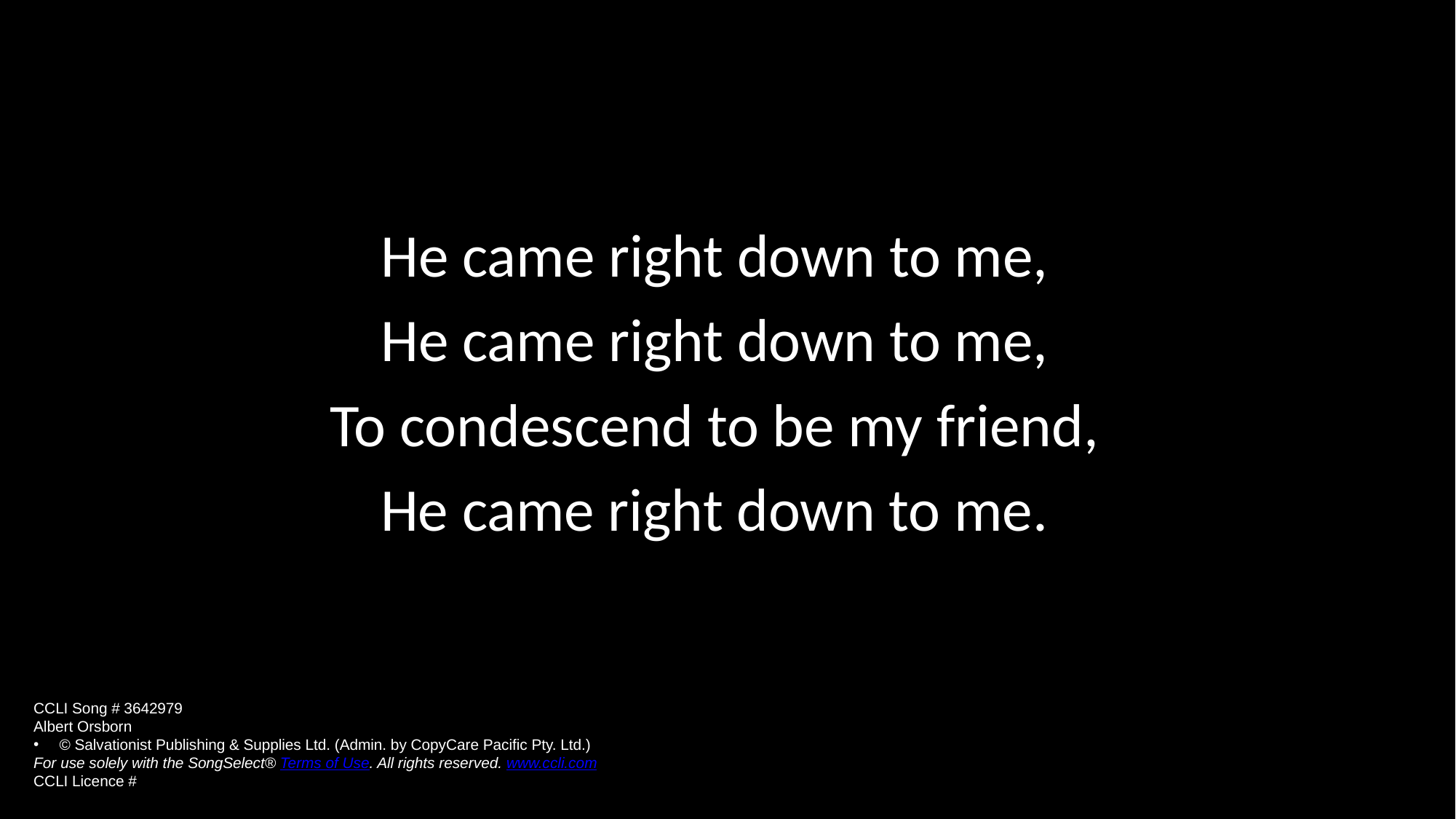

He came right down to me,
He came right down to me,
To condescend to be my friend,
He came right down to me.

CCLI Song # 3642979
Albert Orsborn
© Salvationist Publishing & Supplies Ltd. (Admin. by CopyCare Pacific Pty. Ltd.)
For use solely with the SongSelect® Terms of Use. All rights reserved. www.ccli.com
CCLI Licence #